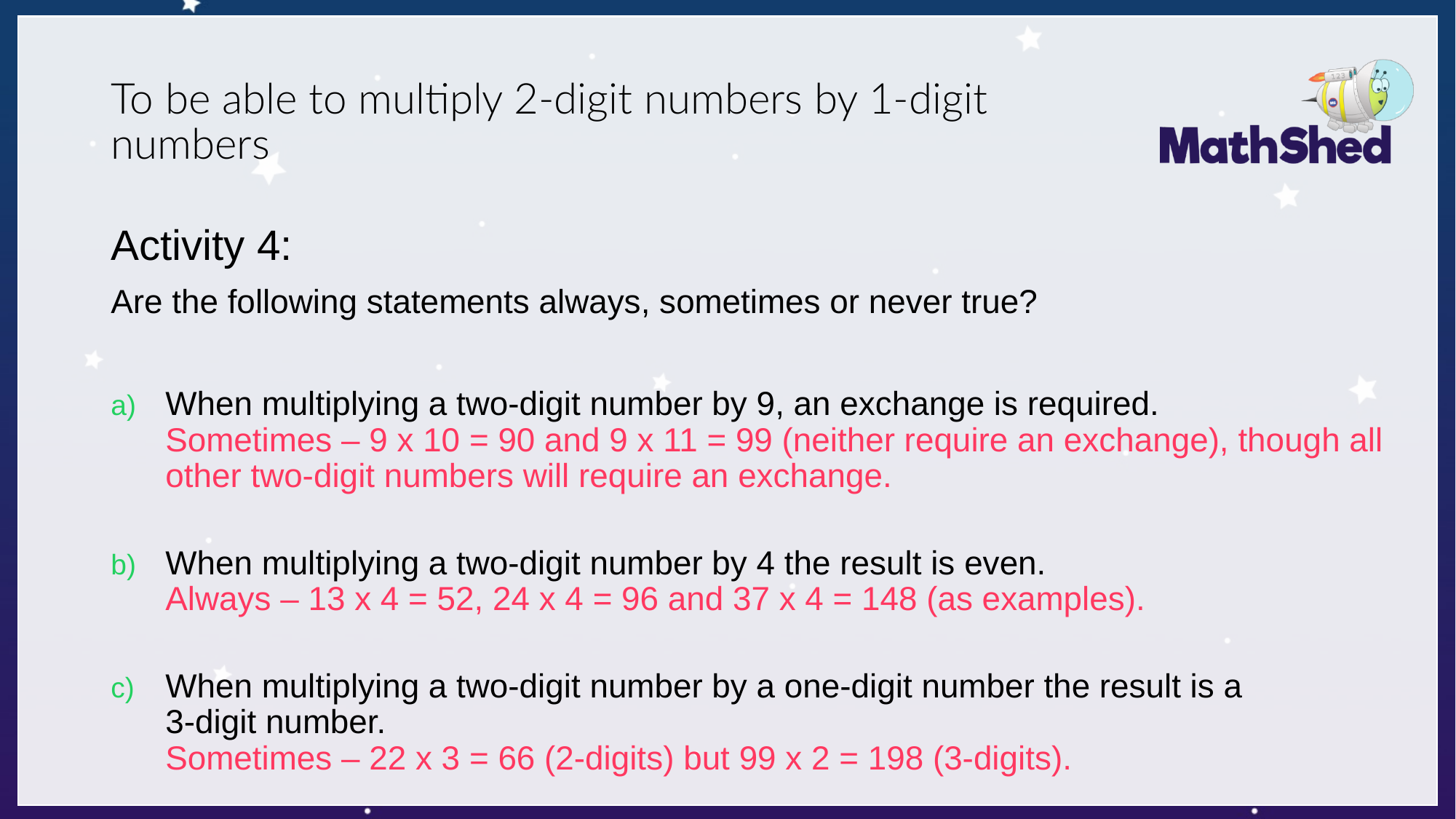

# To be able to multiply 2-digit numbers by 1-digit numbers
Activity 4:
Are the following statements always, sometimes or never true?

When multiplying a two-digit number by 9, an exchange is required.
Sometimes – 9 x 10 = 90 and 9 x 11 = 99 (neither require an exchange), though all other two-digit numbers will require an exchange.
When multiplying a two-digit number by 4 the result is even.
Always – 13 x 4 = 52, 24 x 4 = 96 and 37 x 4 = 148 (as examples).
When multiplying a two-digit number by a one-digit number the result is a
3-digit number.
Sometimes – 22 x 3 = 66 (2-digits) but 99 x 2 = 198 (3-digits).